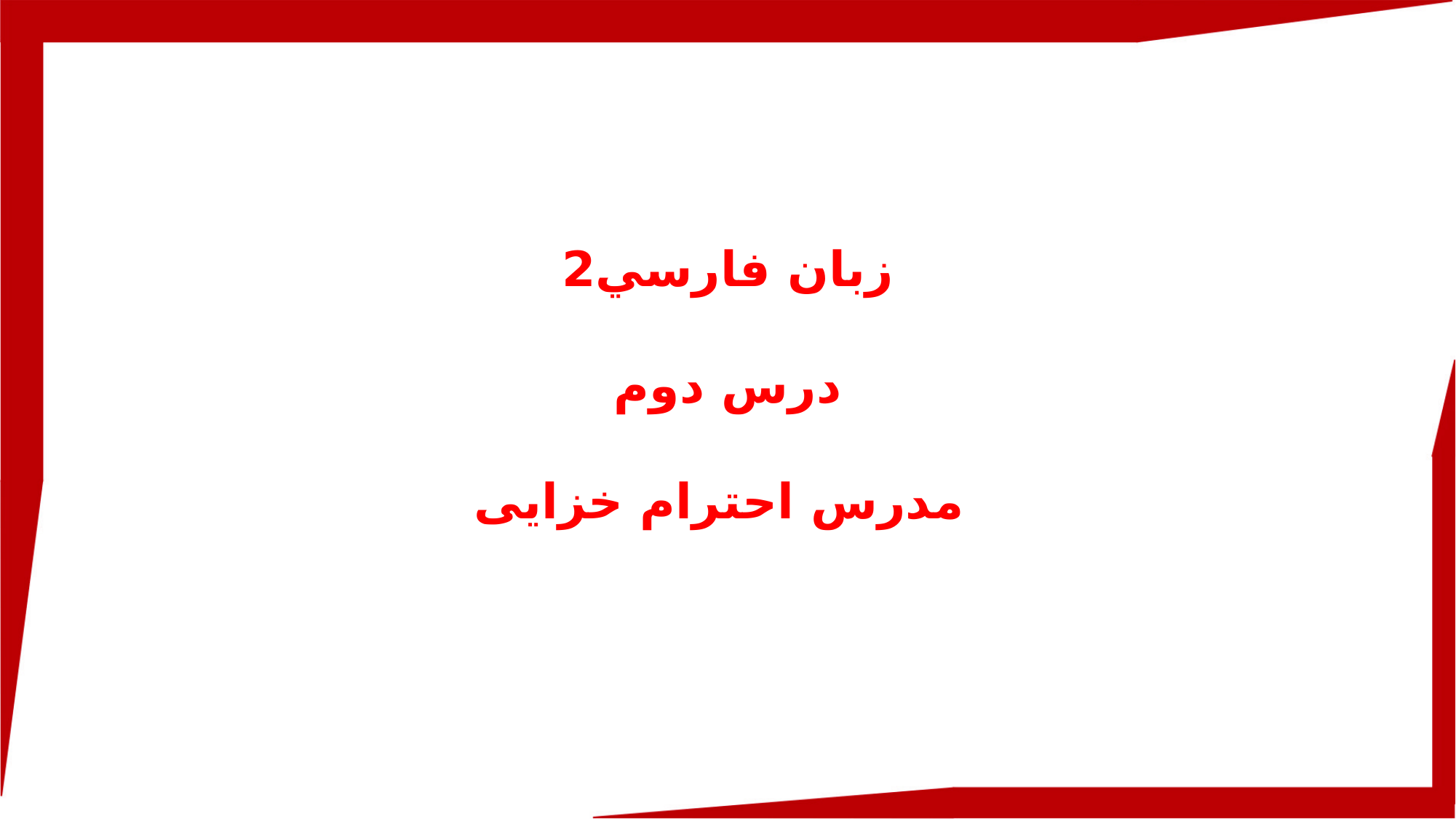

زبان فارسي2
درس دوم
مدرس احترام خزایی